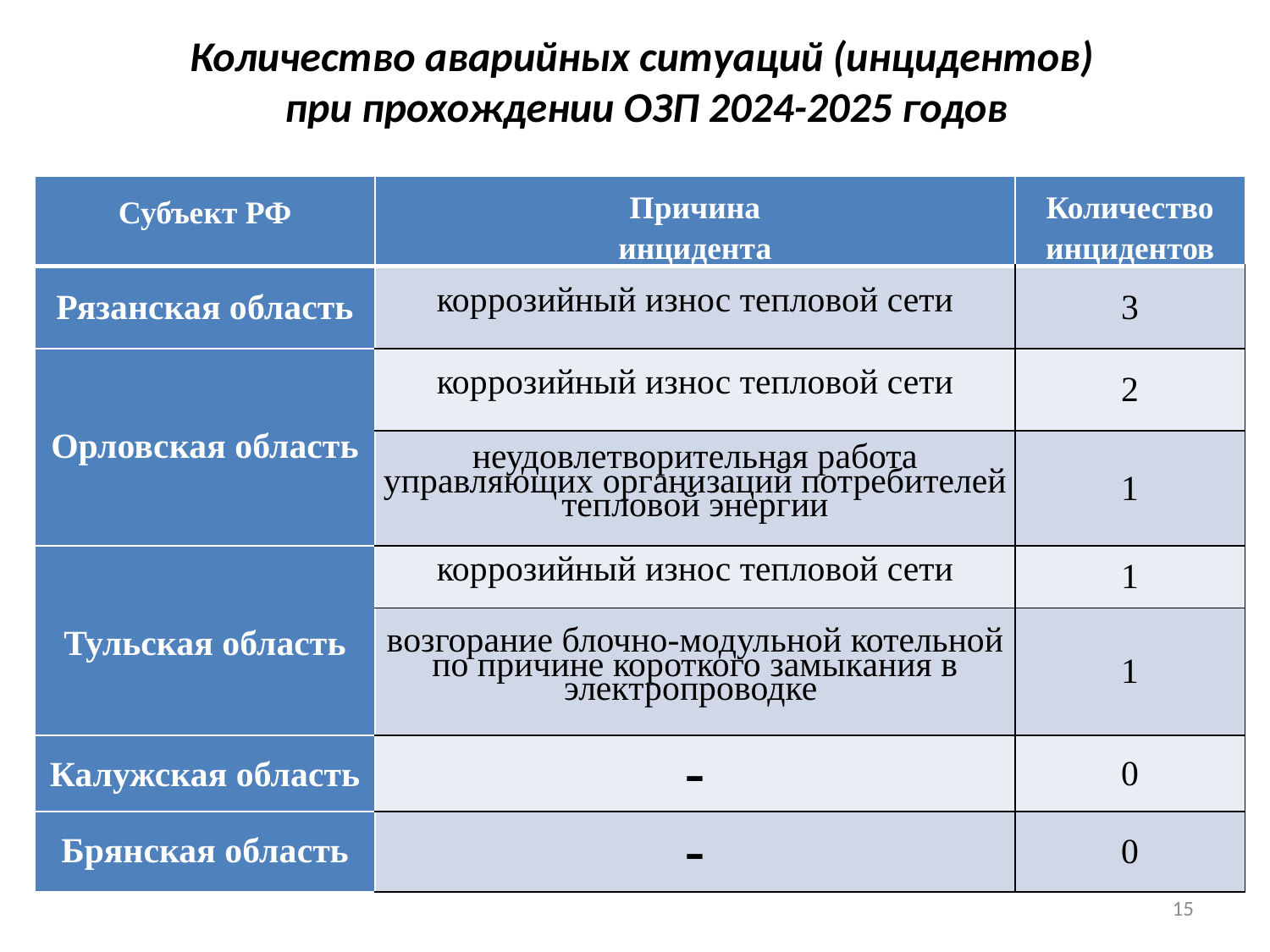

# Количество аварийных ситуаций (инцидентов) при прохождении ОЗП 2024-2025 годов
| Субъект РФ | Причина инцидента | Количество инцидентов |
| --- | --- | --- |
| Рязанская область | коррозийный износ тепловой сети | 3 |
| Орловская область | коррозийный износ тепловой сети | 2 |
|  | неудовлетворительная работа управляющих организаций потребителей тепловой энергии | 1 |
| Тульская область | коррозийный износ тепловой сети | 1 |
|  | возгорание блочно-модульной котельной по причине короткого замыкания в электропроводке | 1 |
| Калужская область | - | 0 |
| Брянская область | - | 0 |
15